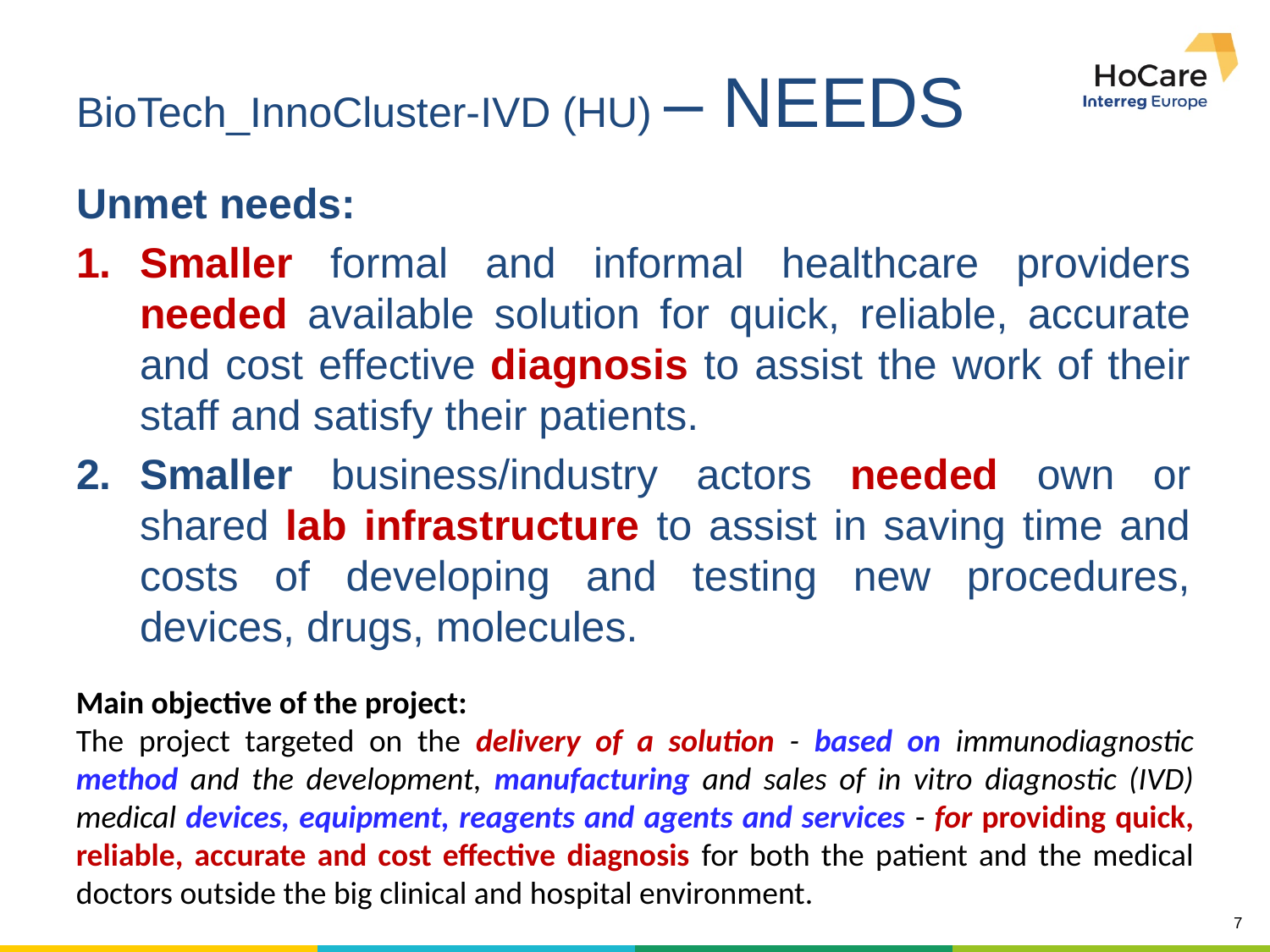

# BioTech_InnoCluster-IVD (HU) – NEEDS
Unmet needs:
Smaller formal and informal healthcare providers needed available solution for quick, reliable, accurate and cost effective diagnosis to assist the work of their staff and satisfy their patients.
Smaller business/industry actors needed own or shared lab infrastructure to assist in saving time and costs of developing and testing new procedures, devices, drugs, molecules.

Main objective of the project:
The project targeted on the delivery of a solution - based on immunodiagnostic method and the development, manufacturing and sales of in vitro diagnostic (IVD) medical devices, equipment, reagents and agents and services - for providing quick, reliable, accurate and cost effective diagnosis for both the patient and the medical doctors outside the big clinical and hospital environment.